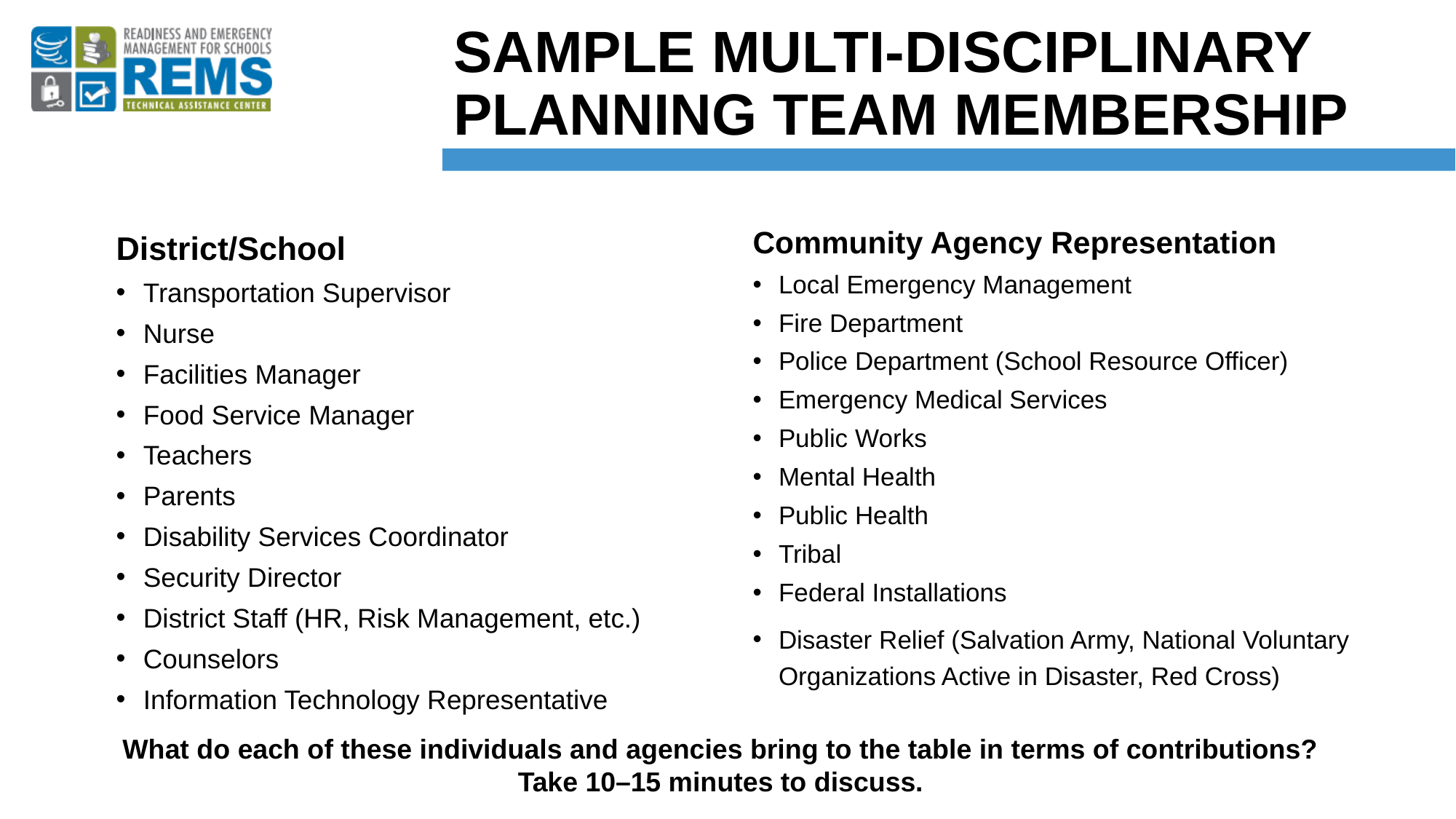

# SAMPLE MULTI-DISCIPLINARY PLANNING TEAM MEMBERSHIP

Community Agency Representation
Local Emergency Management
Fire Department
Police Department (School Resource Officer)
Emergency Medical Services
Public Works
Mental Health
Public Health
Tribal
Federal Installations
Disaster Relief (Salvation Army, National Voluntary Organizations Active in Disaster, Red Cross)
District/School
Transportation Supervisor
Nurse
Facilities Manager
Food Service Manager
Teachers
Parents
Disability Services Coordinator
Security Director
District Staff (HR, Risk Management, etc.)
Counselors
Information Technology Representative

What do each of these individuals and agencies bring to the table in terms of contributions? Take 10–15 minutes to discuss.